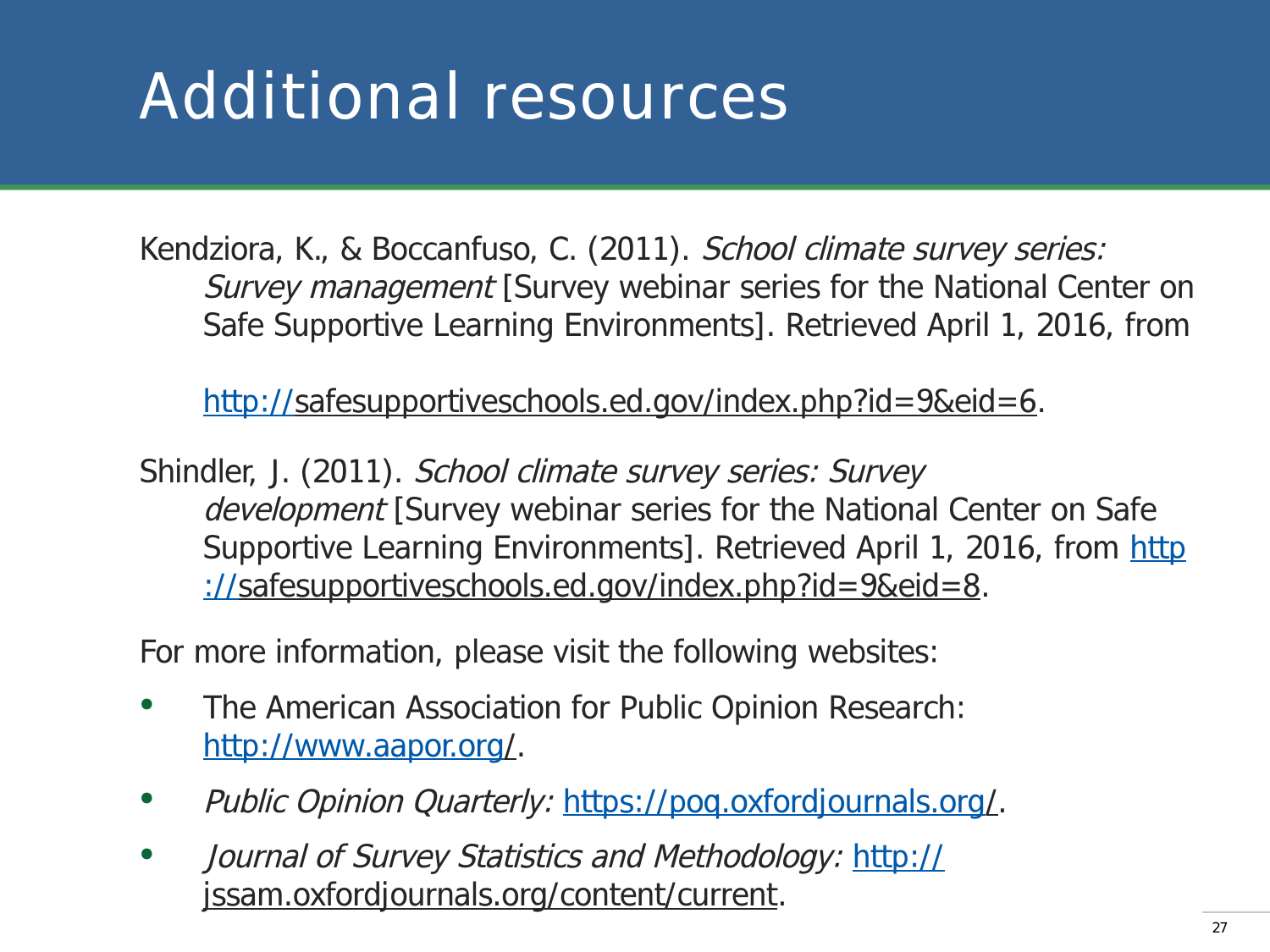

# Additional resources
Kendziora, K., & Boccanfuso, C. (2011). School climate survey series: Survey management [Survey webinar series for the National Center on Safe Supportive Learning Environments]. Retrieved April 1, 2016, from
http://safesupportiveschools.ed.gov/index.php?id=9&eid=6.
Shindler, J. (2011). School climate survey series: Survey
development [Survey webinar series for the National Center on Safe Supportive Learning Environments]. Retrieved April 1, 2016, from http://safesupportiveschools.ed.gov/index.php?id=9&eid=8.
For more information, please visit the following websites:
The American Association for Public Opinion Research: http://www.aapor.org/.
Public Opinion Quarterly: https://poq.oxfordjournals.org/.
Journal of Survey Statistics and Methodology: http://jssam.oxfordjournals.org/content/current.
27